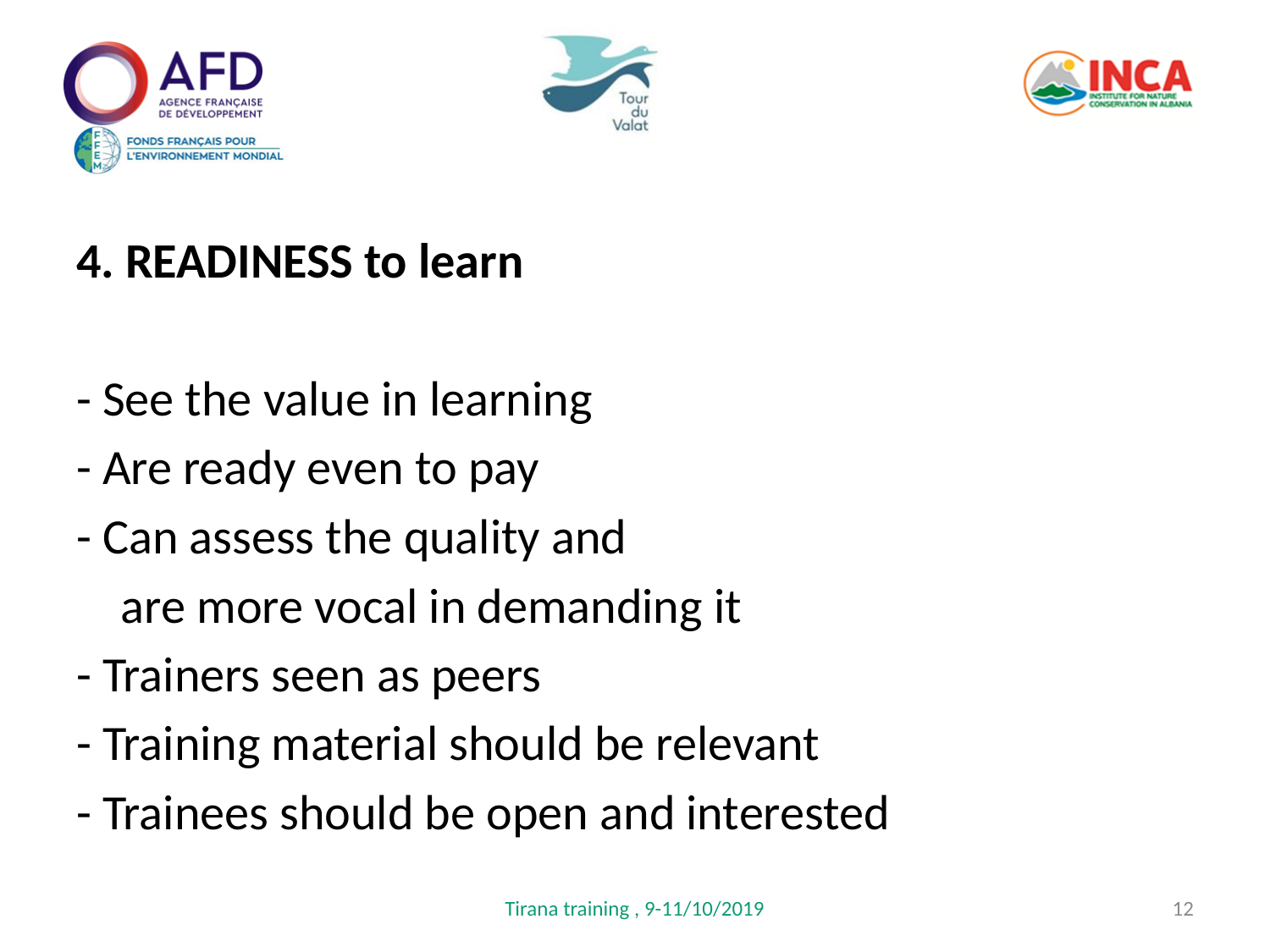

4. READINESS to learn

- See the value in learning
- Are ready even to pay
- Can assess the quality and
    are more vocal in demanding it
- Trainers seen as peers
- Training material should be relevant
- Trainees should be open and interested

Tirana training , 9-11/10/2019
12